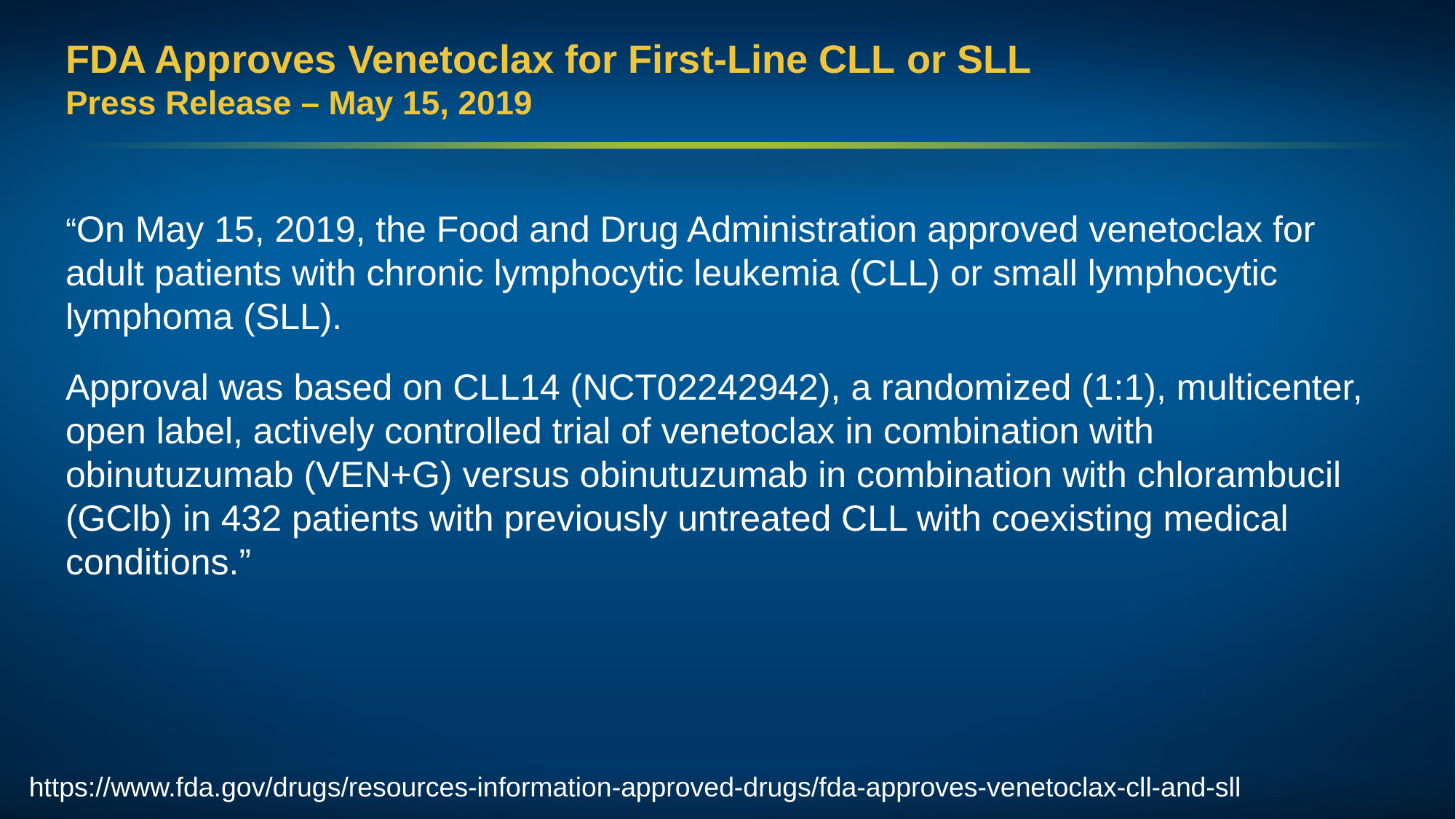

# FDA Approves Venetoclax for First-Line CLL or SLL Press Release – May 15, 2019
“On May 15, 2019, the Food and Drug Administration approved venetoclax for adult patients with chronic lymphocytic leukemia (CLL) or small lymphocytic lymphoma (SLL).
Approval was based on CLL14 (NCT02242942), a randomized (1:1), multicenter, open label, actively controlled trial of venetoclax in combination with obinutuzumab (VEN+G) versus obinutuzumab in combination with chlorambucil (GClb) in 432 patients with previously untreated CLL with coexisting medical conditions.”
https://www.fda.gov/drugs/resources-information-approved-drugs/fda-approves-venetoclax-cll-and-sll